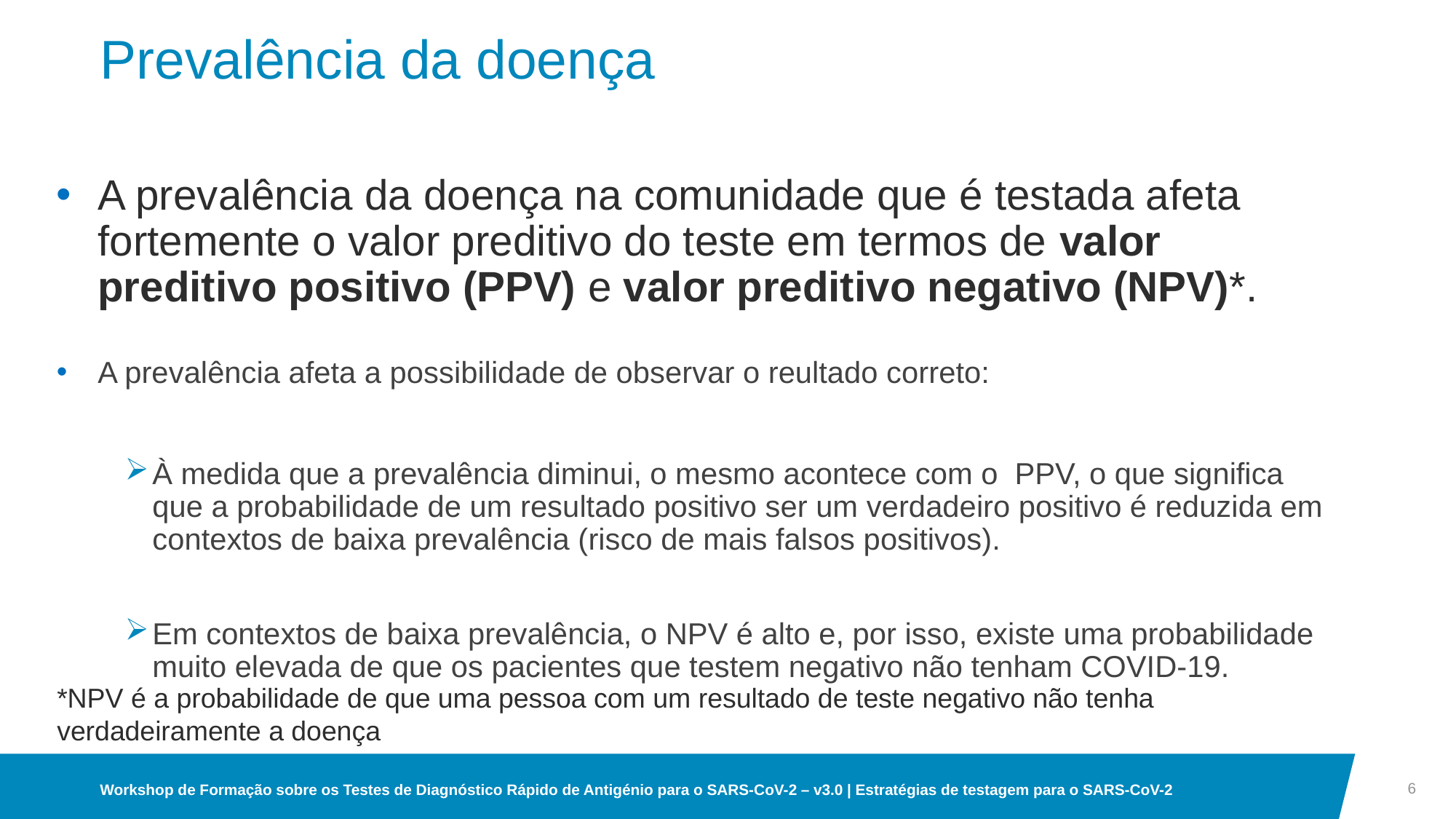

# Prevalência da doença
A prevalência da doença na comunidade que é testada afeta fortemente o valor preditivo do teste em termos de valor preditivo positivo (PPV) e valor preditivo negativo (NPV)*.

A prevalência afeta a possibilidade de observar o reultado correto:

À medida que a prevalência diminui, o mesmo acontece com o  PPV, o que significa que a probabilidade de um resultado positivo ser um verdadeiro positivo é reduzida em contextos de baixa prevalência (risco de mais falsos positivos).

Em contextos de baixa prevalência, o NPV é alto e, por isso, existe uma probabilidade muito elevada de que os pacientes que testem negativo não tenham COVID-19.

*NPV é a probabilidade de que uma pessoa com um resultado de teste negativo não tenha verdadeiramente a doença

6
Workshop de Formação sobre os Testes de Diagnóstico Rápido de Antigénio para o SARS-CoV-2 – v3.0 | Estratégias de testagem para o SARS-CoV-2